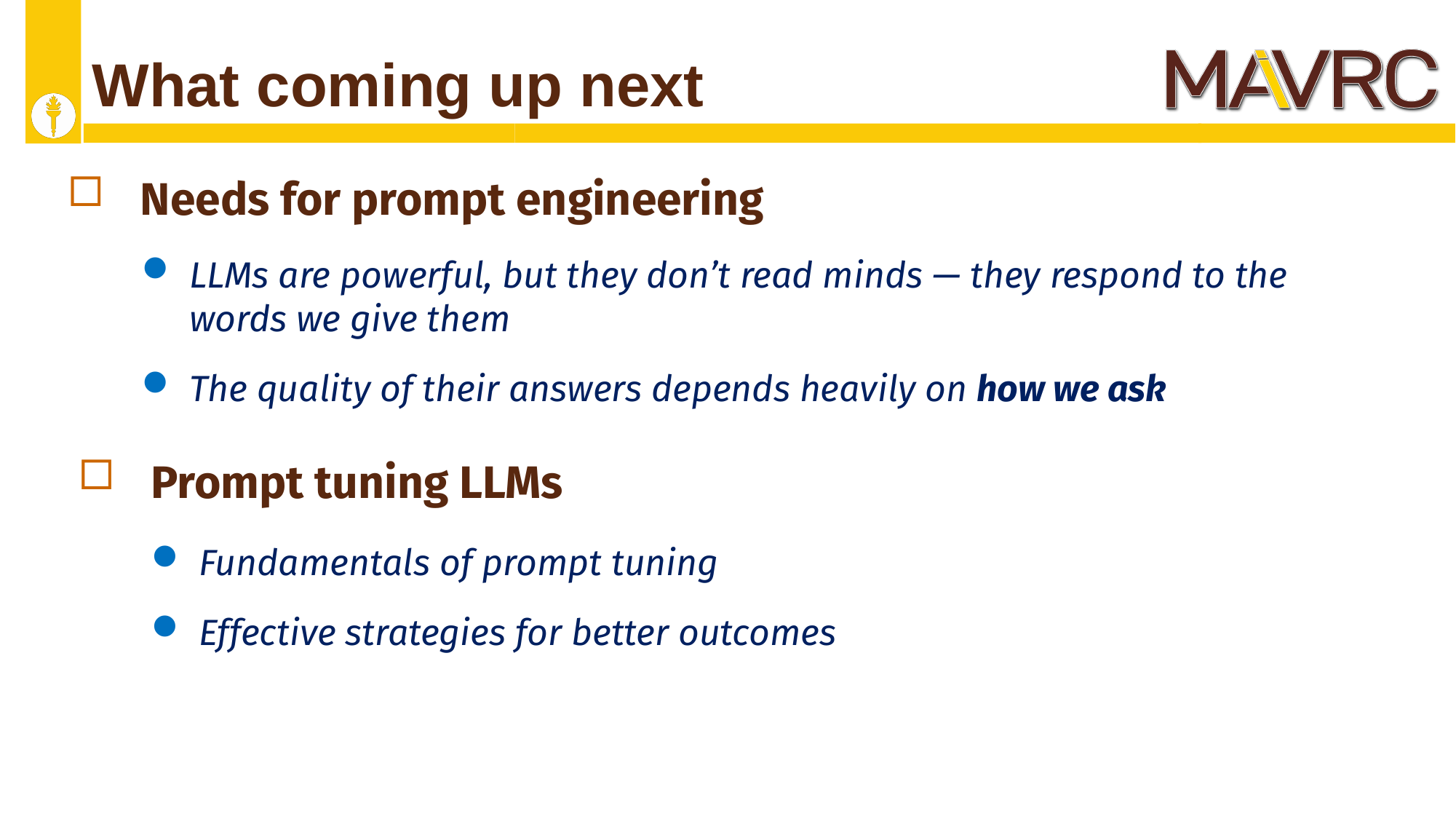

# What coming up next
Needs for prompt engineering
LLMs are powerful, but they don’t read minds — they respond to the words we give them
The quality of their answers depends heavily on how we ask
Prompt tuning LLMs
Fundamentals of prompt tuning
Effective strategies for better outcomes